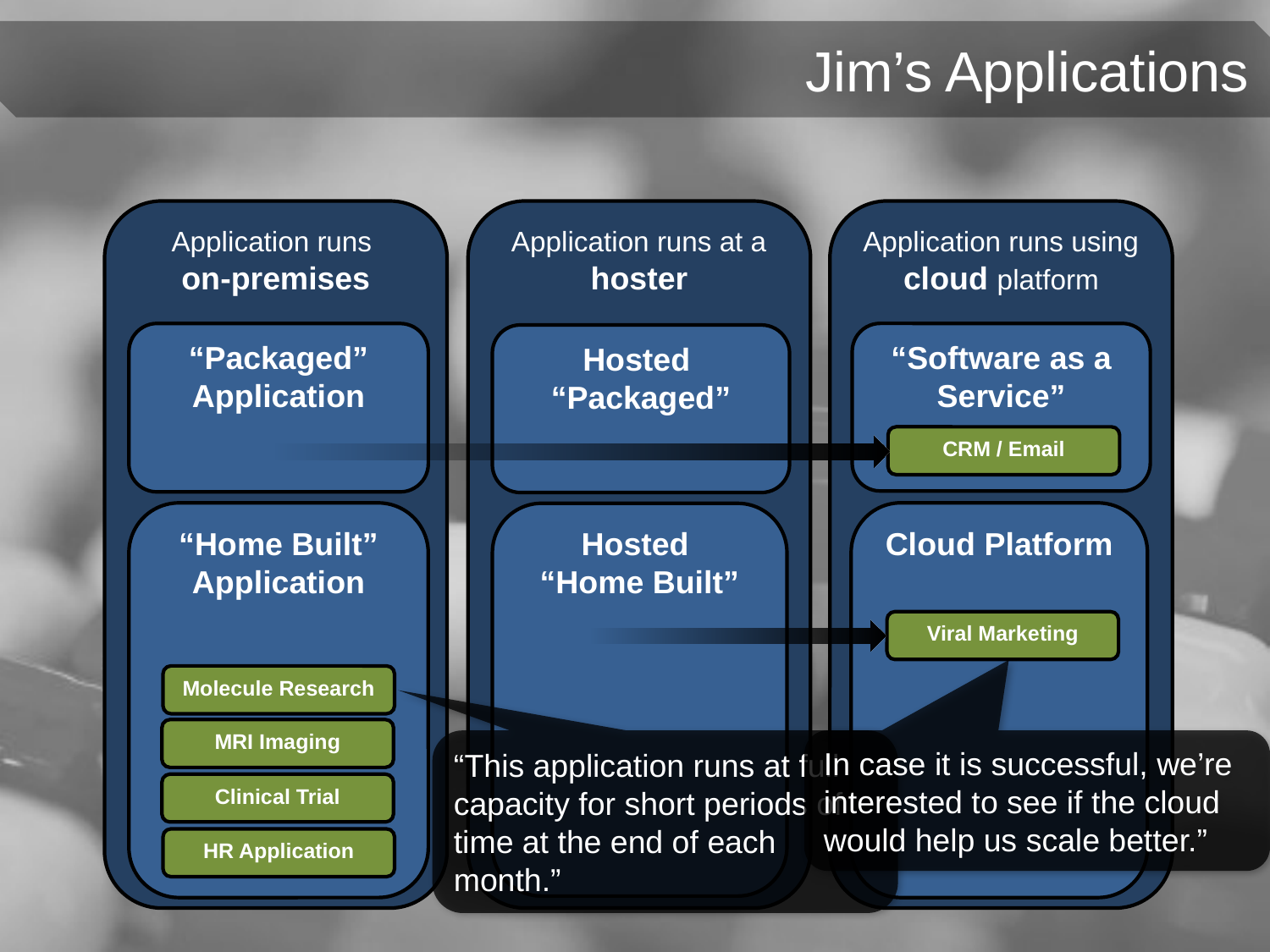

Application runs
on-premises

Application runs at a hoster

Application runs using cloud platform

“Software as a Service”

“Packaged”
Application

Hosted
“Packaged”

CRM / Email

“Home Built”
Application

Cloud Platform

Hosted
“Home Built”

Viral Marketing

Molecule Research
MRI Imaging
“This application runs at full capacity for short periods of time at the end of each month.”
In case it is successful, we’re interested to see if the cloud would help us scale better.”
Clinical Trial
HR Application